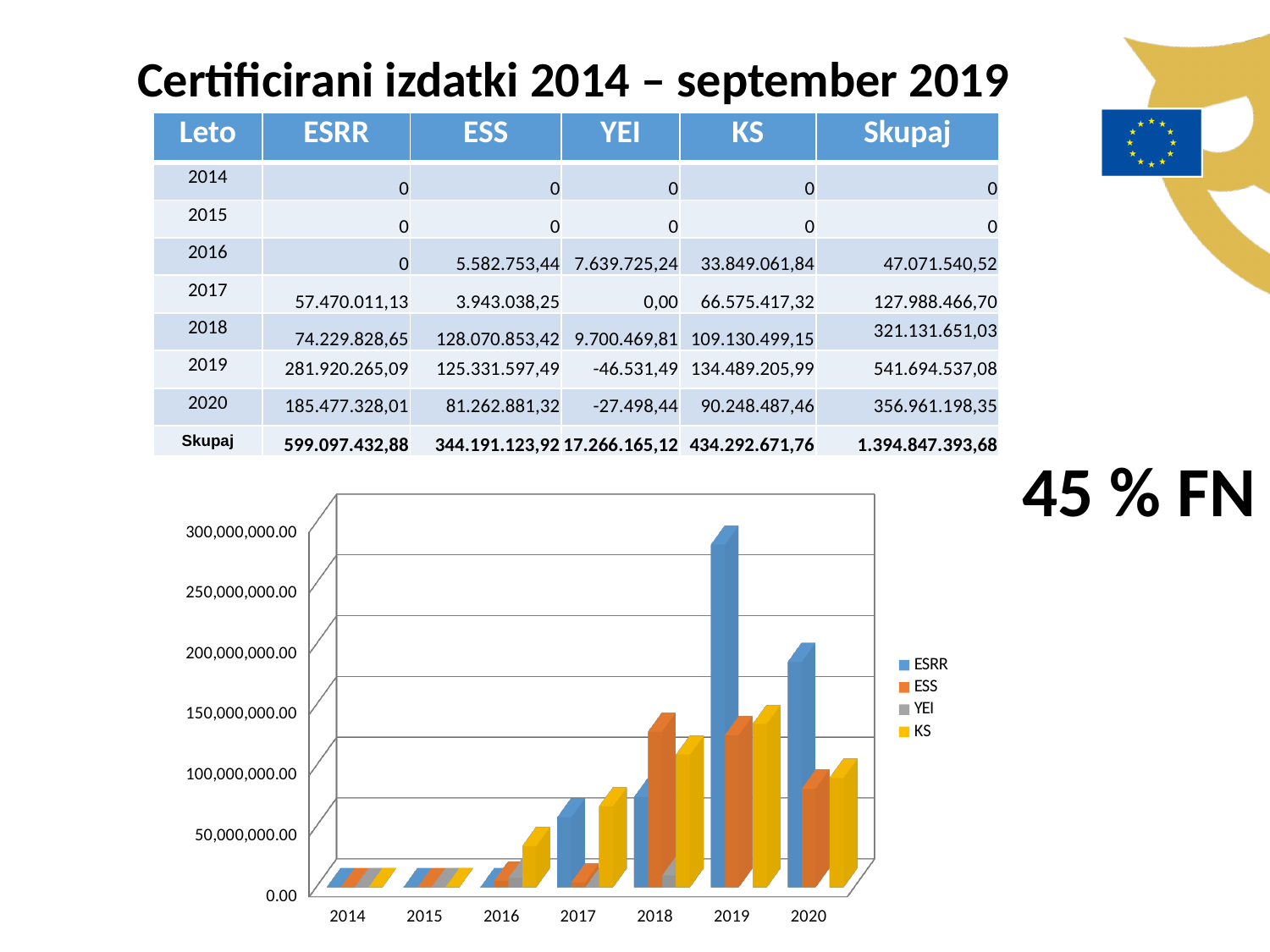

Certificirani izdatki 2014 – september 2019
| Leto | ESRR | ESS | YEI | KS | Skupaj |
| --- | --- | --- | --- | --- | --- |
| 2014 | 0 | 0 | 0 | 0 | 0 |
| 2015 | 0 | 0 | 0 | 0 | 0 |
| 2016 | 0 | 5.582.753,44 | 7.639.725,24 | 33.849.061,84 | 47.071.540,52 |
| 2017 | 57.470.011,13 | 3.943.038,25 | 0,00 | 66.575.417,32 | 127.988.466,70 |
| 2018 | 74.229.828,65 | 128.070.853,42 | 9.700.469,81 | 109.130.499,15 | 321.131.651,03 |
| 2019 | 281.920.265,09 | 125.331.597,49 | -46.531,49 | 134.489.205,99 | 541.694.537,08 |
| 2020 | 185.477.328,01 | 81.262.881,32 | -27.498,44 | 90.248.487,46 | 356.961.198,35 |
| Skupaj | 599.097.432,88 | 344.191.123,92 | 17.266.165,12 | 434.292.671,76 | 1.394.847.393,68 |
 45 % FN

[unsupported chart]